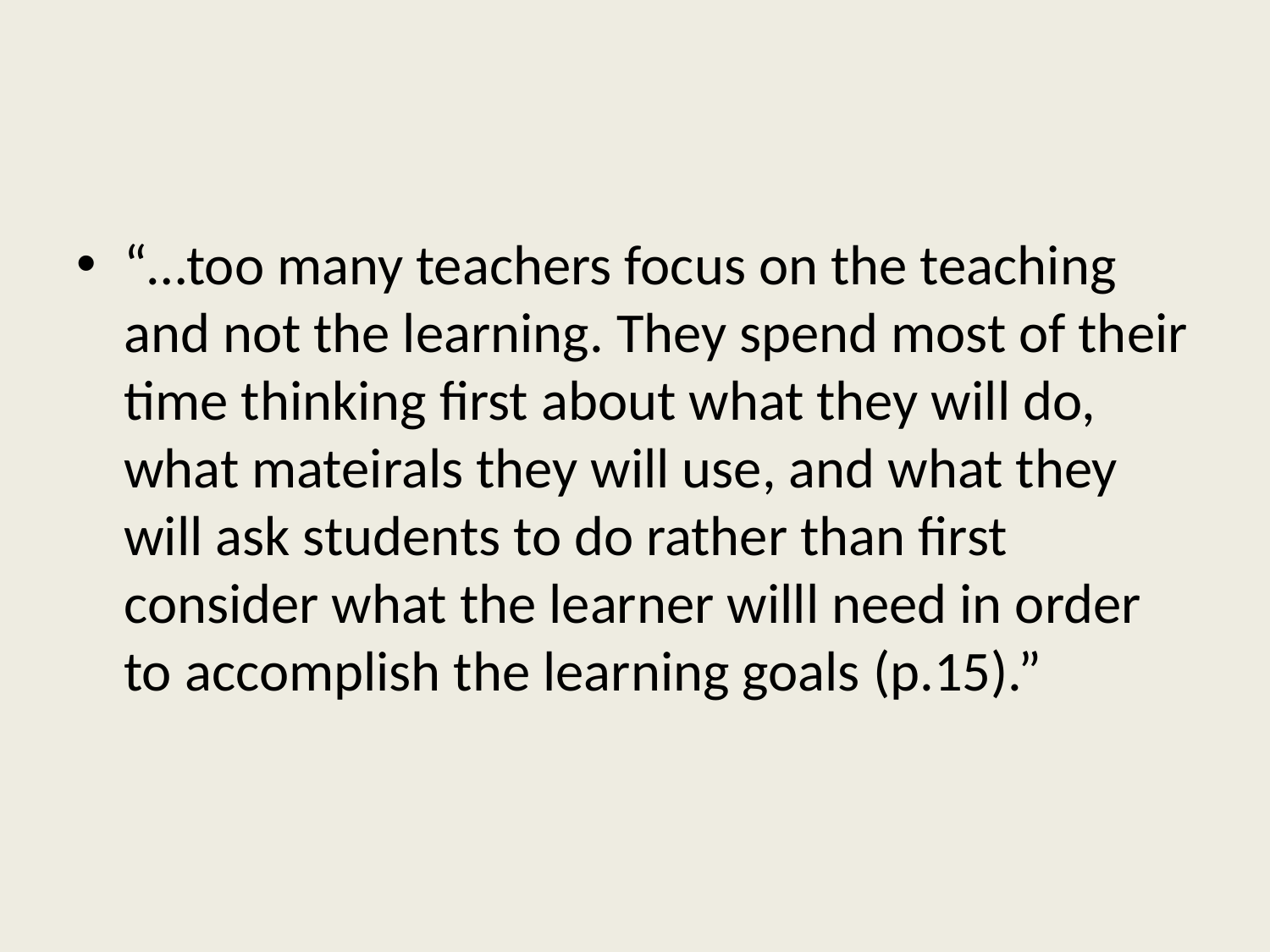

#
“…too many teachers focus on the teaching and not the learning. They spend most of their time thinking first about what they will do, what mateirals they will use, and what they will ask students to do rather than first consider what the learner willl need in order to accomplish the learning goals (p.15).”